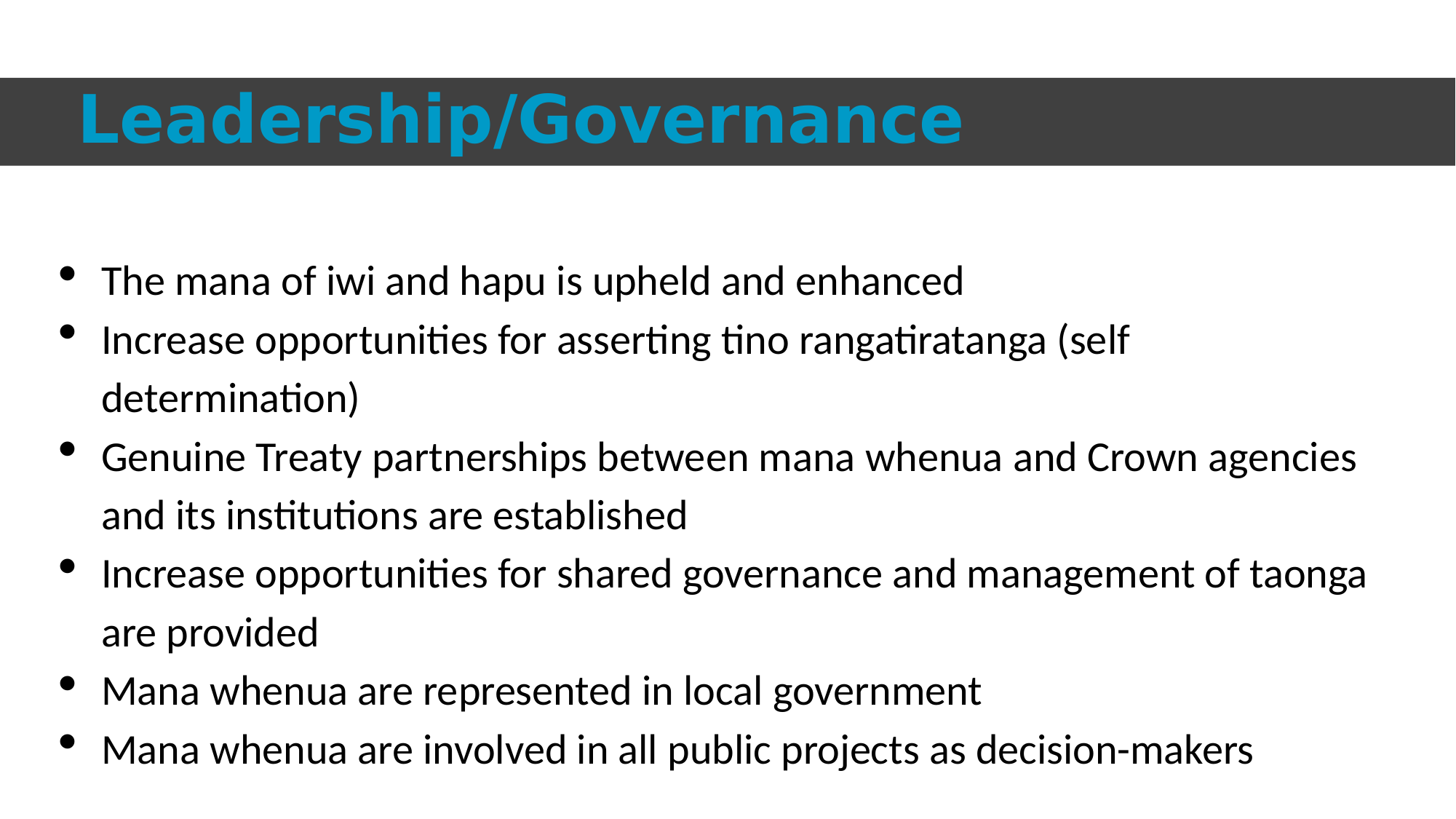

# Leadership/Governance

The mana of iwi and hapu is upheld and enhanced
Increase opportunities for asserting tino rangatiratanga (self determination)
Genuine Treaty partnerships between mana whenua and Crown agencies and its institutions are established
Increase opportunities for shared governance and management of taonga are provided
Mana whenua are represented in local government
Mana whenua are involved in all public projects as decision-makers